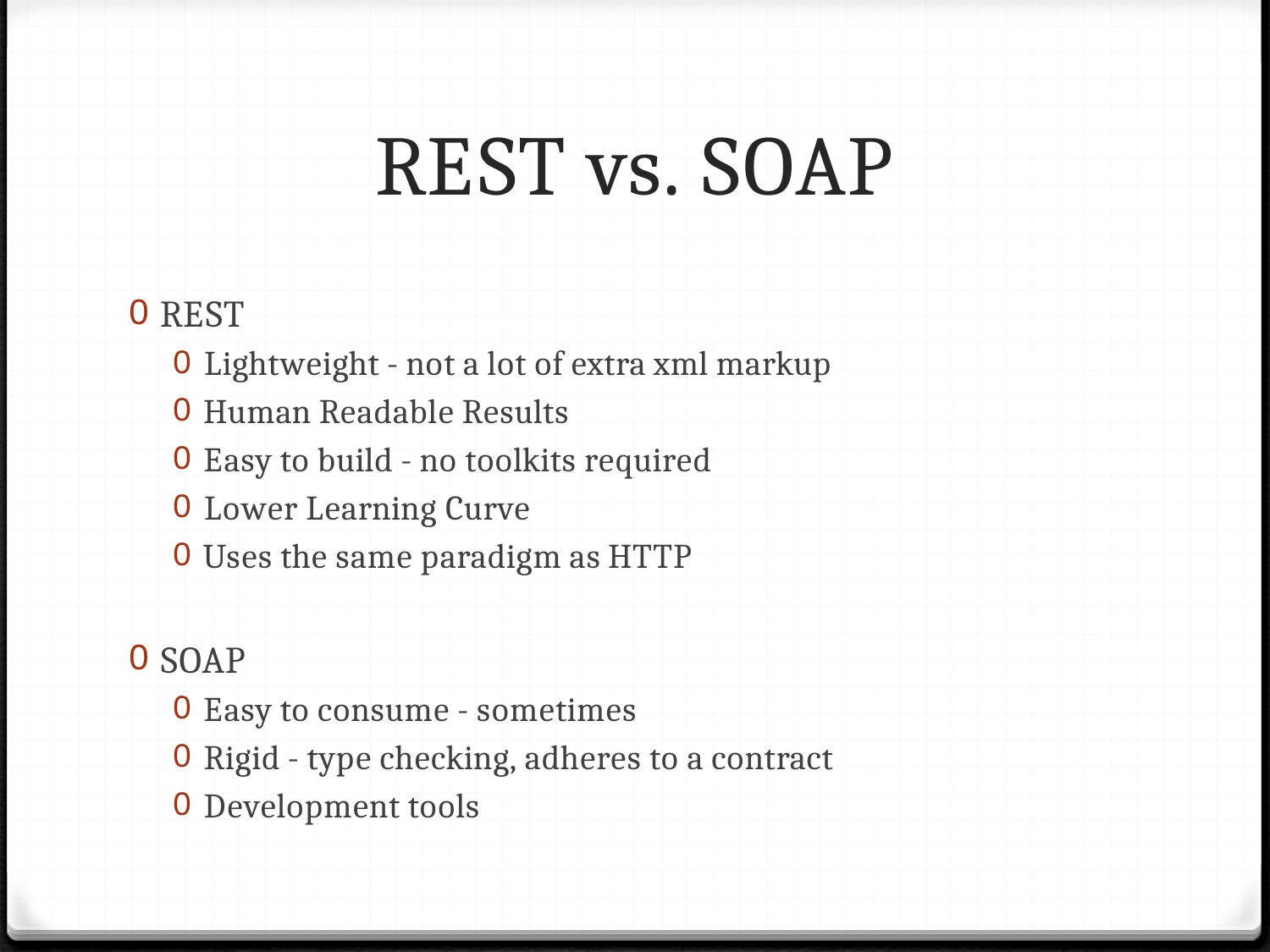

# REST vs. SOAP
REST
Lightweight - not a lot of extra xml markup
Human Readable Results
Easy to build - no toolkits required
Lower Learning Curve
Uses the same paradigm as HTTP

SOAP
Easy to consume - sometimes
Rigid - type checking, adheres to a contract
Development tools